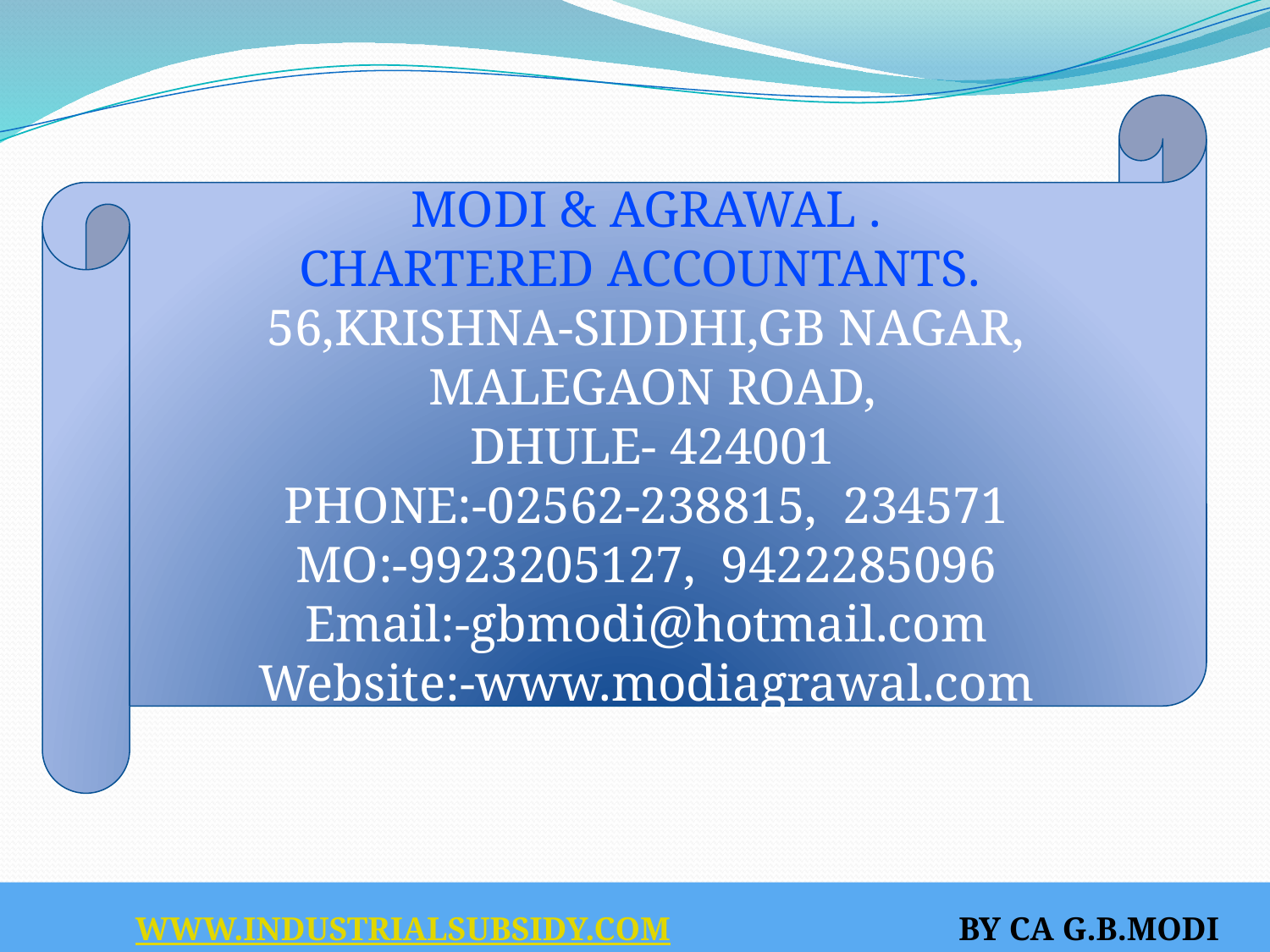

MODI & AGRAWAL .
CHARTERED ACCOUNTANTS.
56,KRISHNA-SIDDHI,GB NAGAR,
 MALEGAON ROAD,
 DHULE- 424001
PHONE:-02562-238815,  234571
MO:-9923205127,  9422285096
Email:-gbmodi@hotmail.com
Website:-www.modiagrawal.com
 WWW.INDUSTRIALSUBSIDY.COM                                   BY CA G.B.MODI